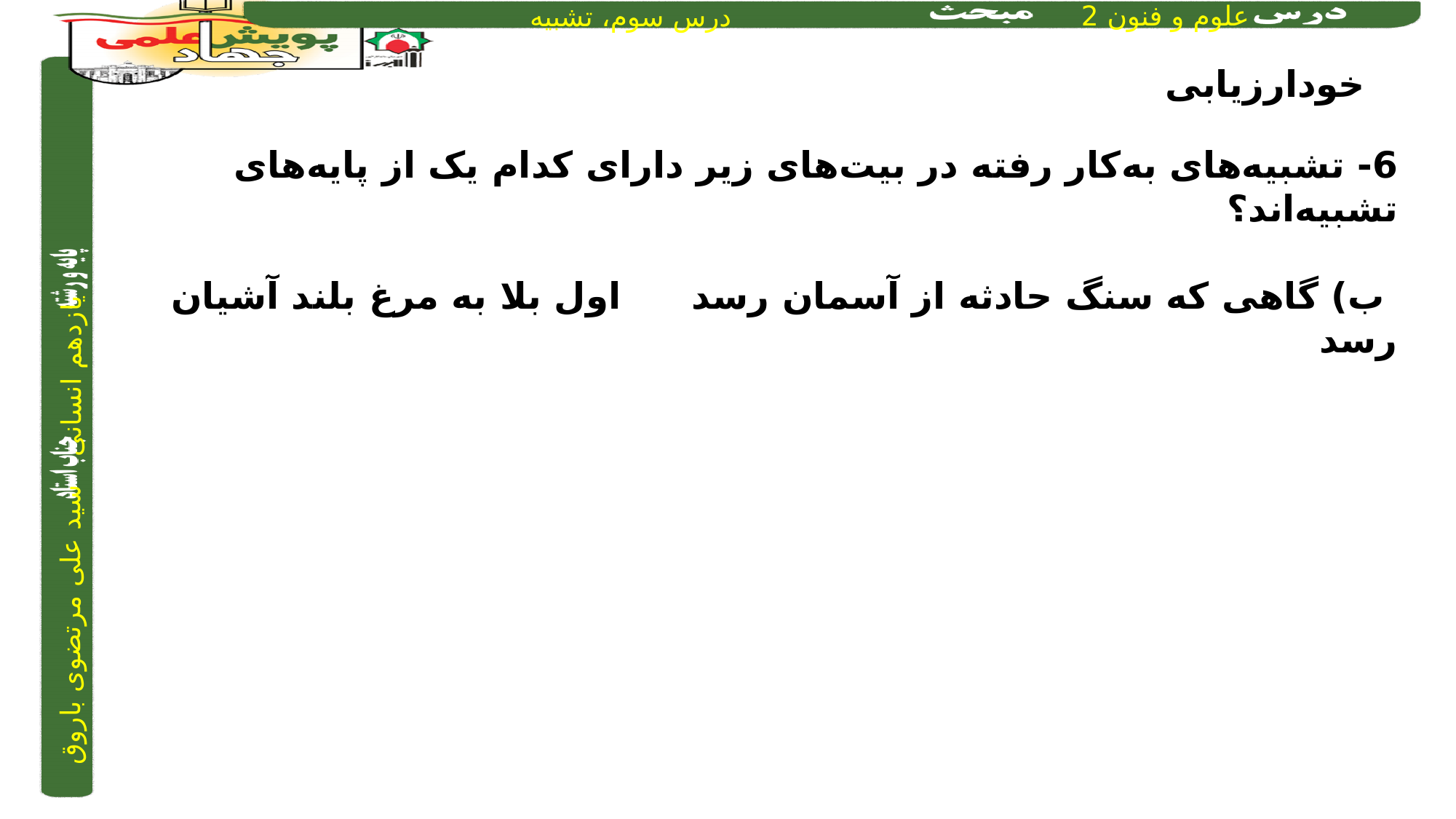

خودارزیابی
6- تشبیه‌های به‌کار رفته در بیت‌های زیر دارای کدام یک از پایه‌های تشبیه‌اند؟

 ب) گاهی که سنگ حادثه از آسمان رسد		 اول بلا به مرغ بلند آشیان رسد